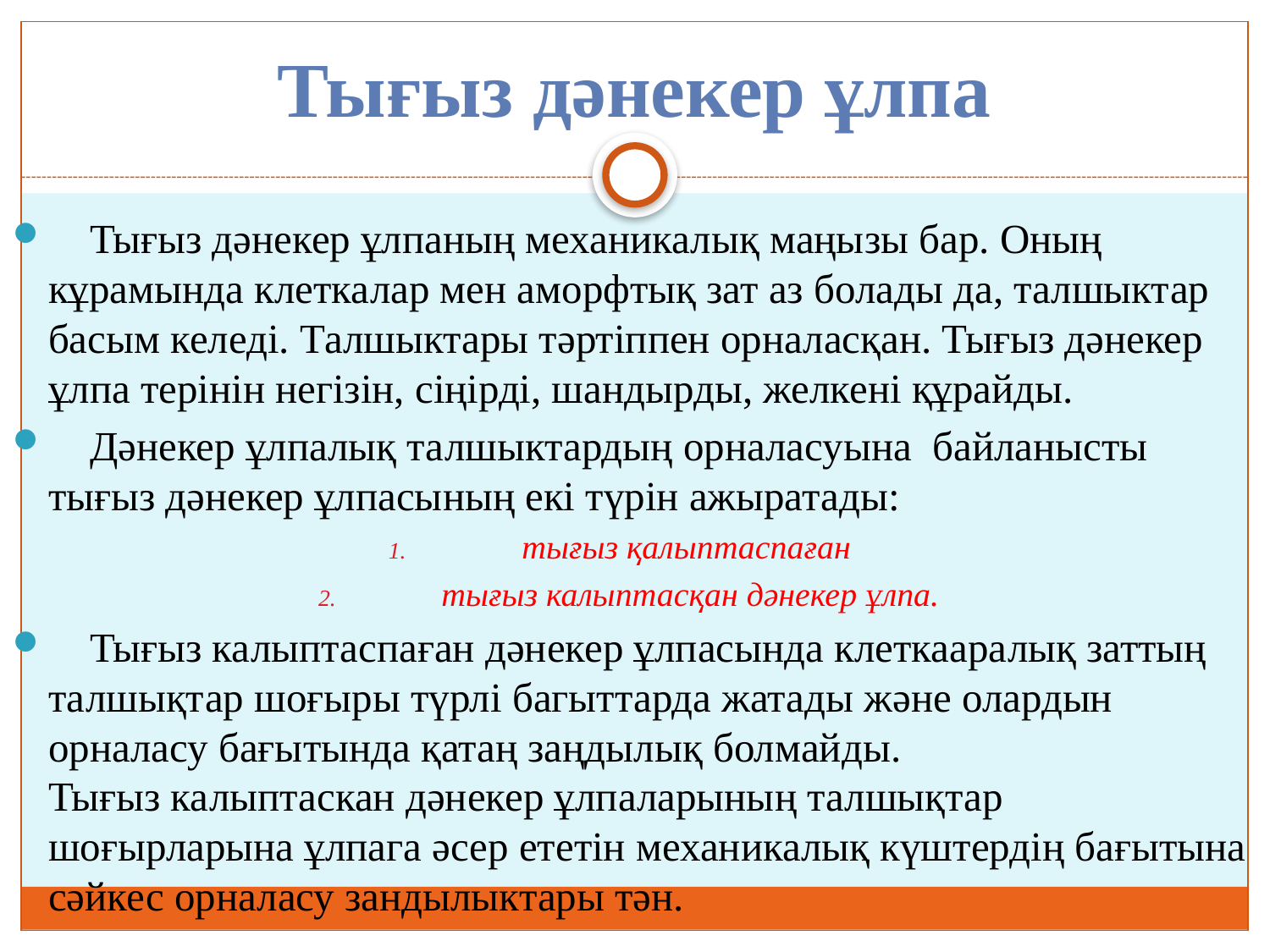

# Тығыз дәнекер ұлпа
    Тығыз дәнекер ұлпаның механикалық маңызы бар. Оның кұрамында клеткалар мен аморфтық зат аз болады да, талшыктар басым келеді. Талшыктары тәртіппен орналасқан. Тығыз дәнекер ұлпа терінін негізін, сіңірді, шандырды, желкені құрайды.
    Дәнекер ұлпалық талшыктардың орналасуына  байланысты тығыз дәнекер ұлпасының екі түрін ажыратады:
тығыз қалыптаспаған
тығыз калыптасқан дәнекер ұлпа.
    Тығыз калыптаспаған дәнекер ұлпасында клеткааралық заттың талшықтар шоғыры түрлі багыттарда жатады және олардын орналасу бағытында қатаң заңдылық болмайды. Тығыз калыптаскан дәнекер ұлпаларының талшықтар         шоғырларына ұлпага әсер ететін механикалық күштердің бағытына сәйкес орналасу зандылыктары тән.